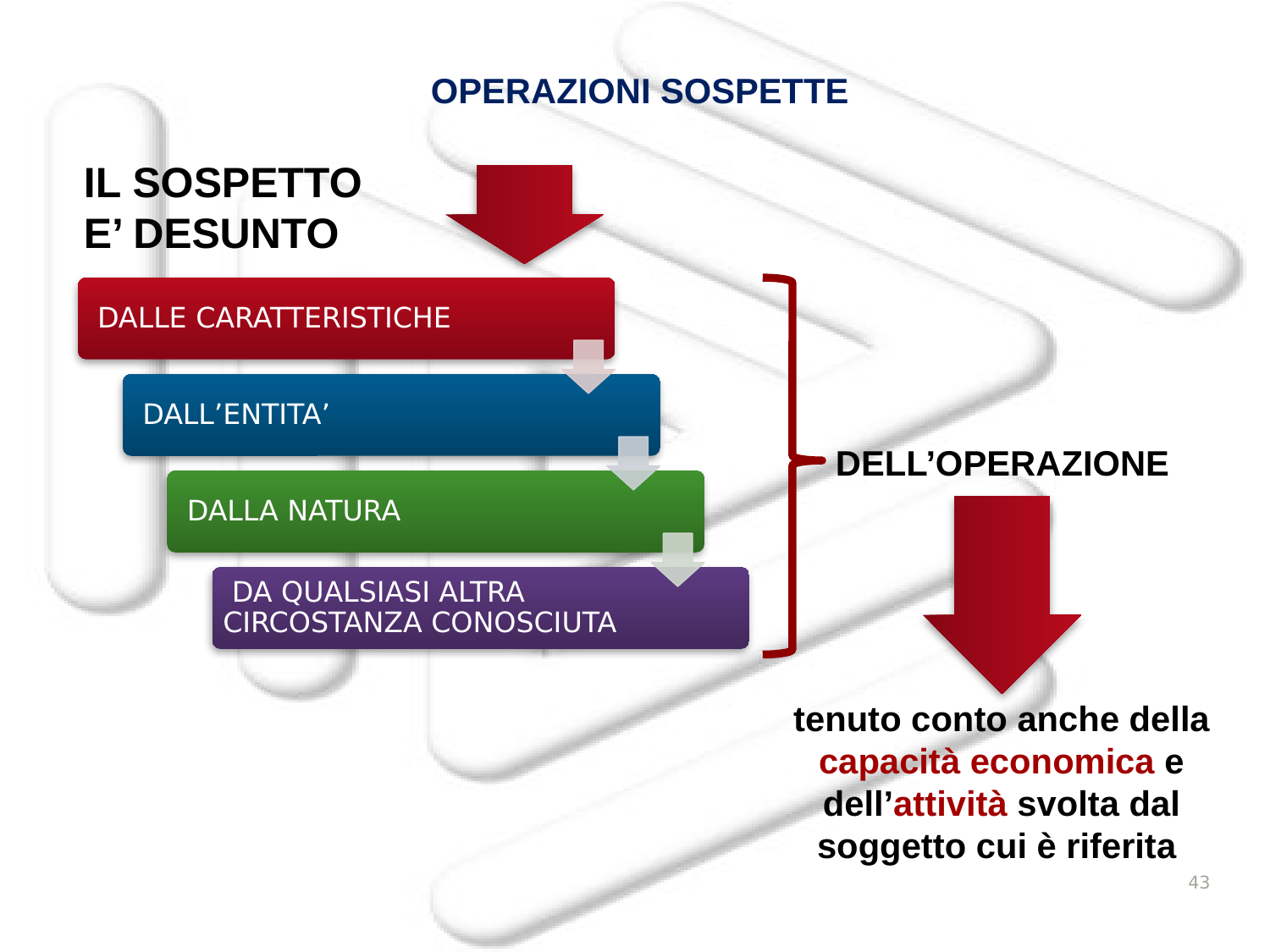

OPERAZIONI SOSPETTE
IL SOSPETTO
E’ DESUNTO

 DALLE CARATTERISTICHE
 DALL’ENTITA’
 DALLA NATURA
 DA QUALSIASI ALTRA   CIRCOSTANZA CONOSCIUTA

DELL’OPERAZIONE

tenuto conto anche della capacità economica e dell’attività svolta dal soggetto cui è riferita

43